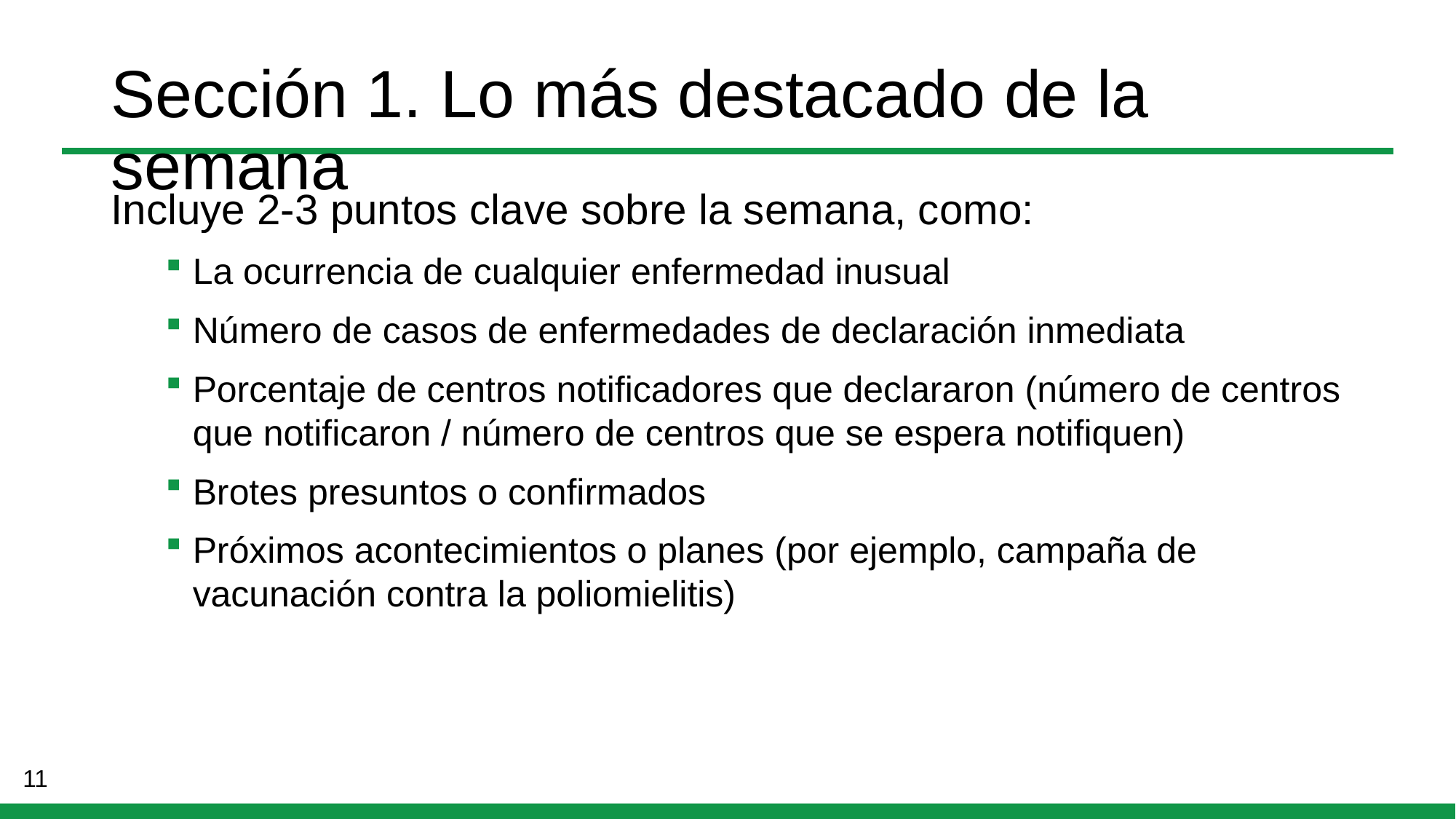

# Sección 1. Lo más destacado de la semana
Incluye 2-3 puntos clave sobre la semana, como:
La ocurrencia de cualquier enfermedad inusual
Número de casos de enfermedades de declaración inmediata
Porcentaje de centros notificadores que declararon (número de centros que notificaron / número de centros que se espera notifiquen)
Brotes presuntos o confirmados
Próximos acontecimientos o planes (por ejemplo, campaña de vacunación contra la poliomielitis)